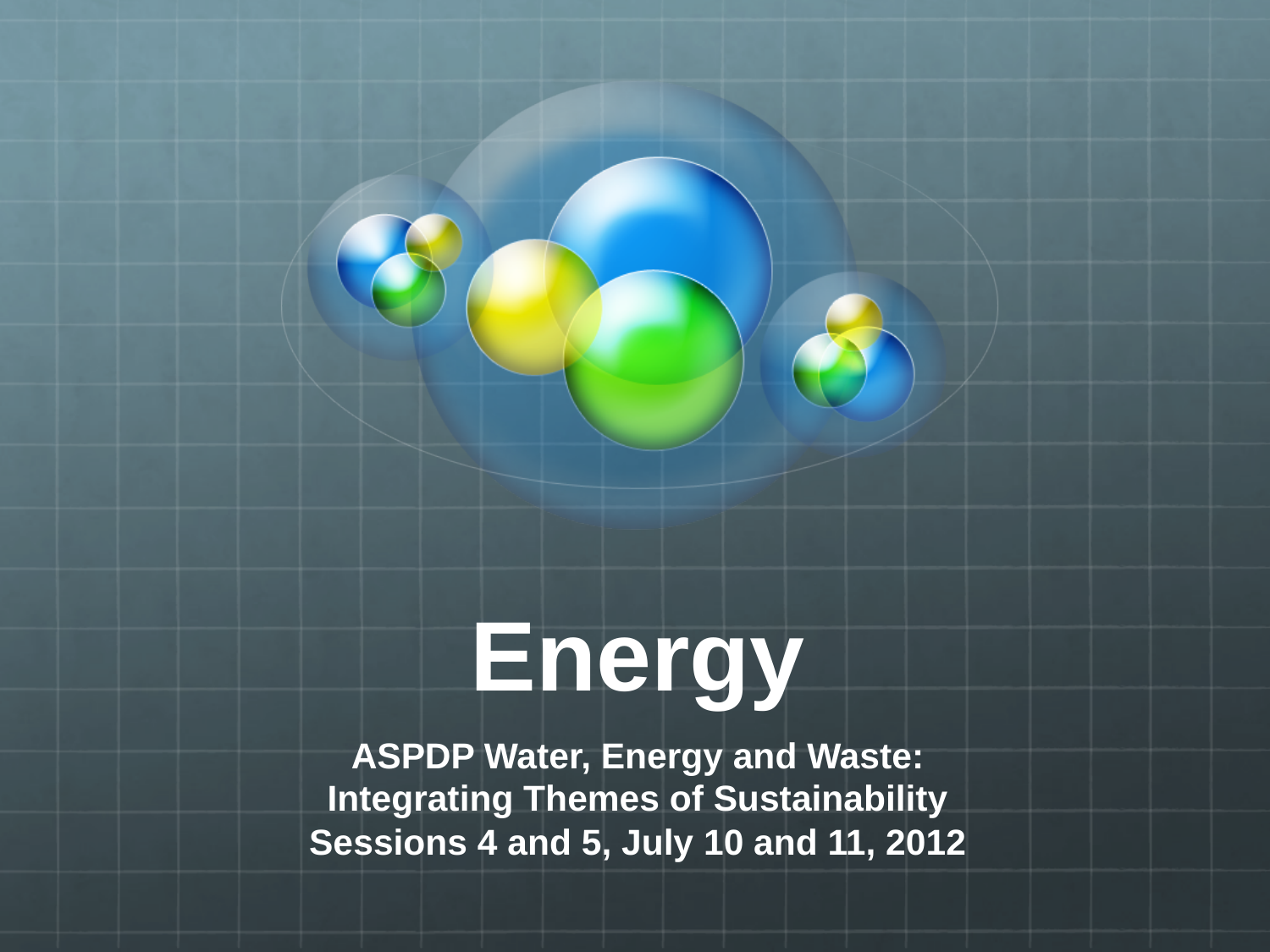

# Energy
ASPDP Water, Energy and Waste:
Integrating Themes of Sustainability
Sessions 4 and 5, July 10 and 11, 2012